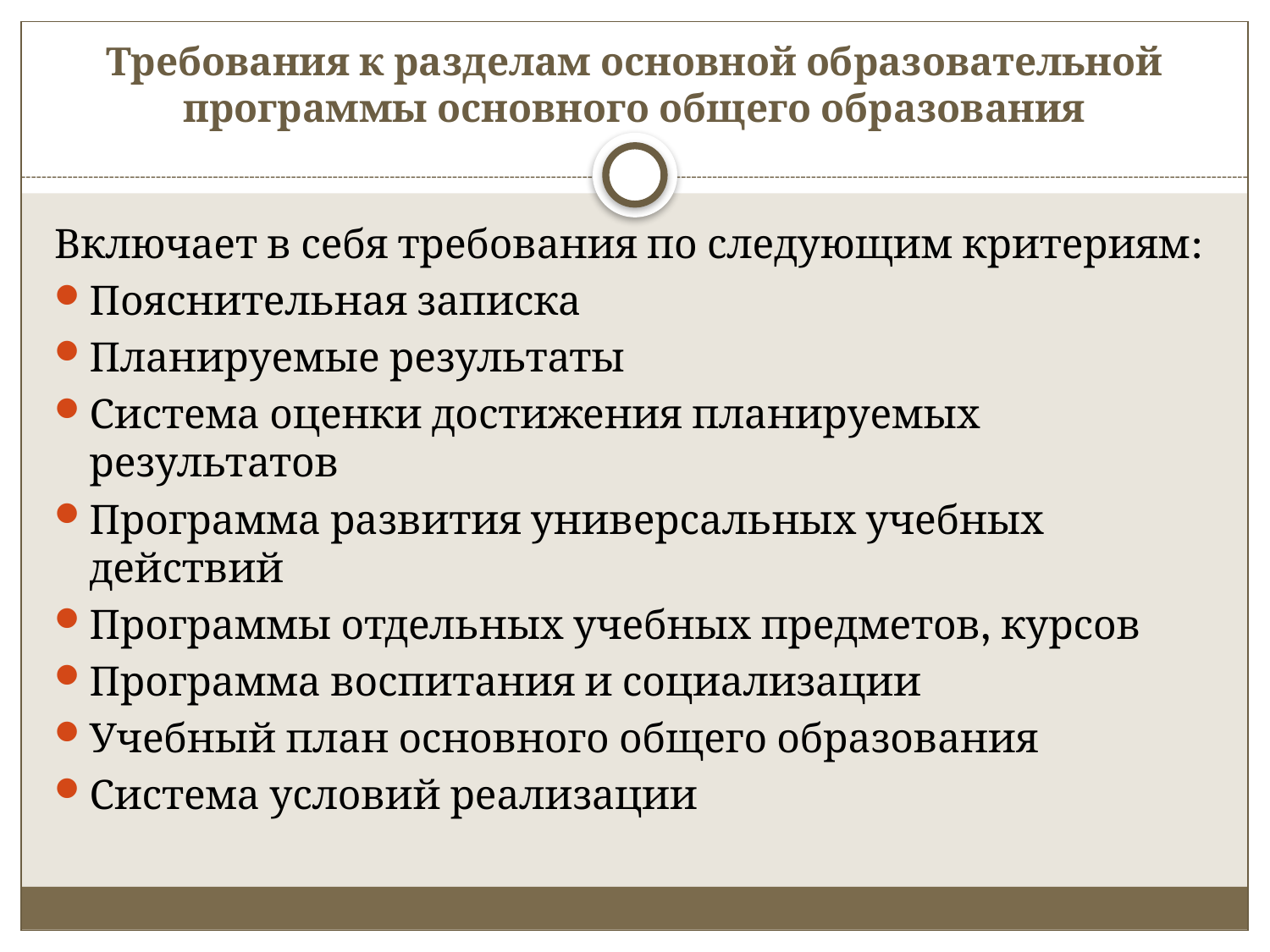

# Требования к разделам основной образовательной программы основного общего образования
Включает в себя требования по следующим критериям:
Пояснительная записка
Планируемые результаты
Система оценки достижения планируемых результатов
Программа развития универсальных учебных действий
Программы отдельных учебных предметов, курсов
Программа воспитания и социализации
Учебный план основного общего образования
Система условий реализации